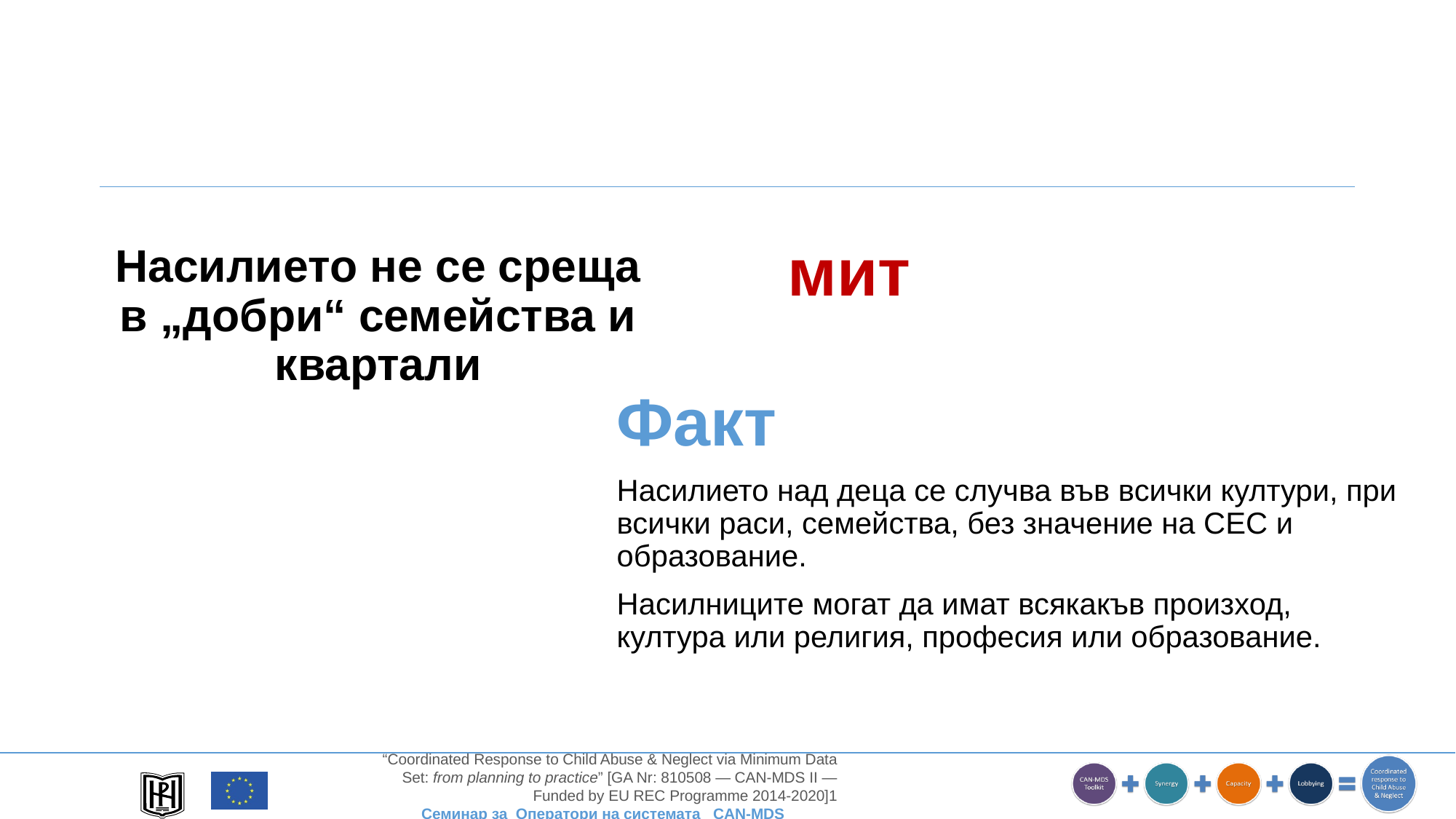

мит
Насилието не се среща в „добри“ семейства и квартали
Факт
Насилието над деца се случва във всички култури, при всички раси, семейства, без значение на СЕС и образование.
Насилниците могат да имат всякакъв произход, култура или религия, професия или образование.